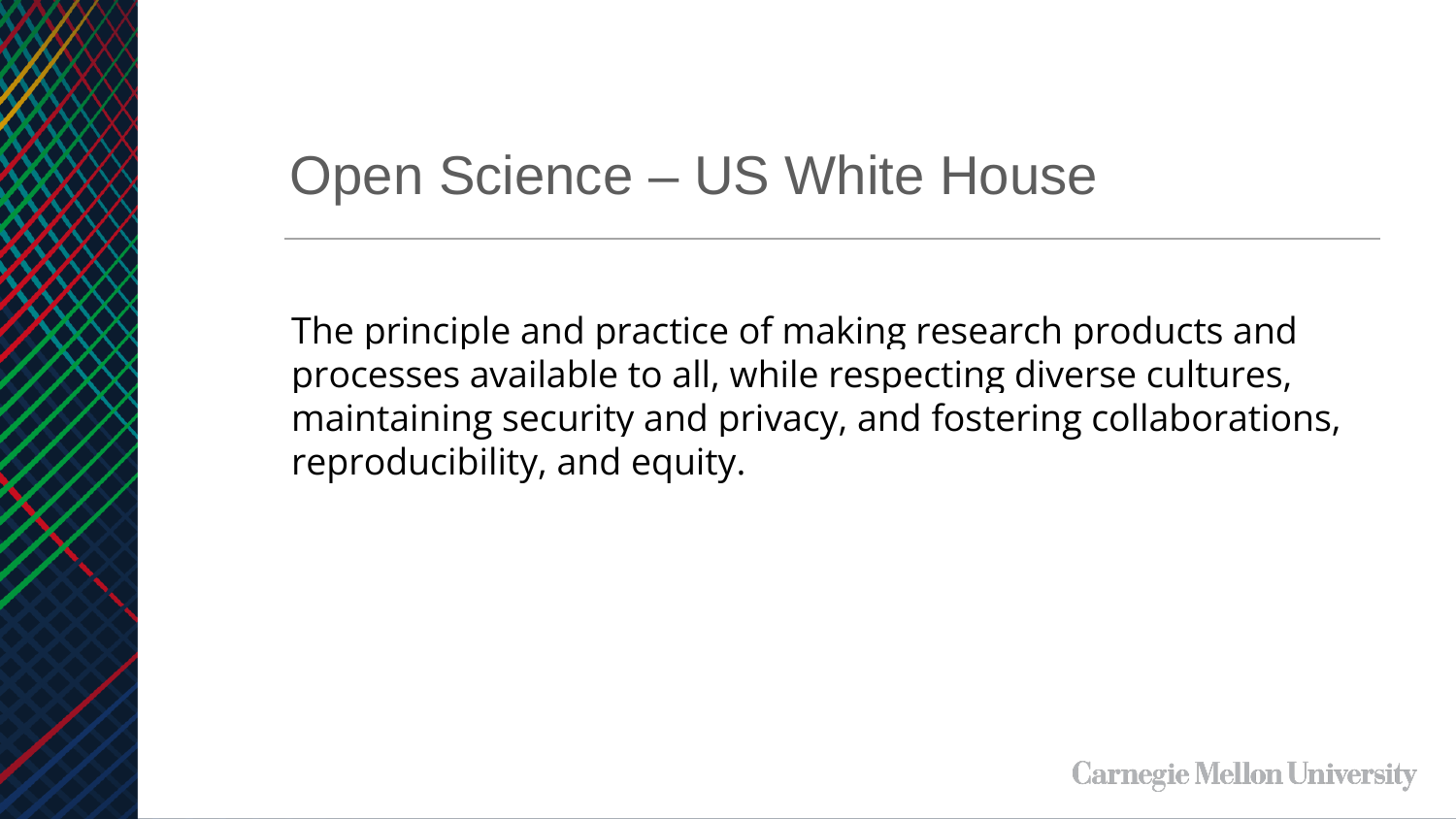

Open Science – US White House
The principle and practice of making research products and processes available to all, while respecting diverse cultures, maintaining security and privacy, and fostering collaborations, reproducibility, and equity.